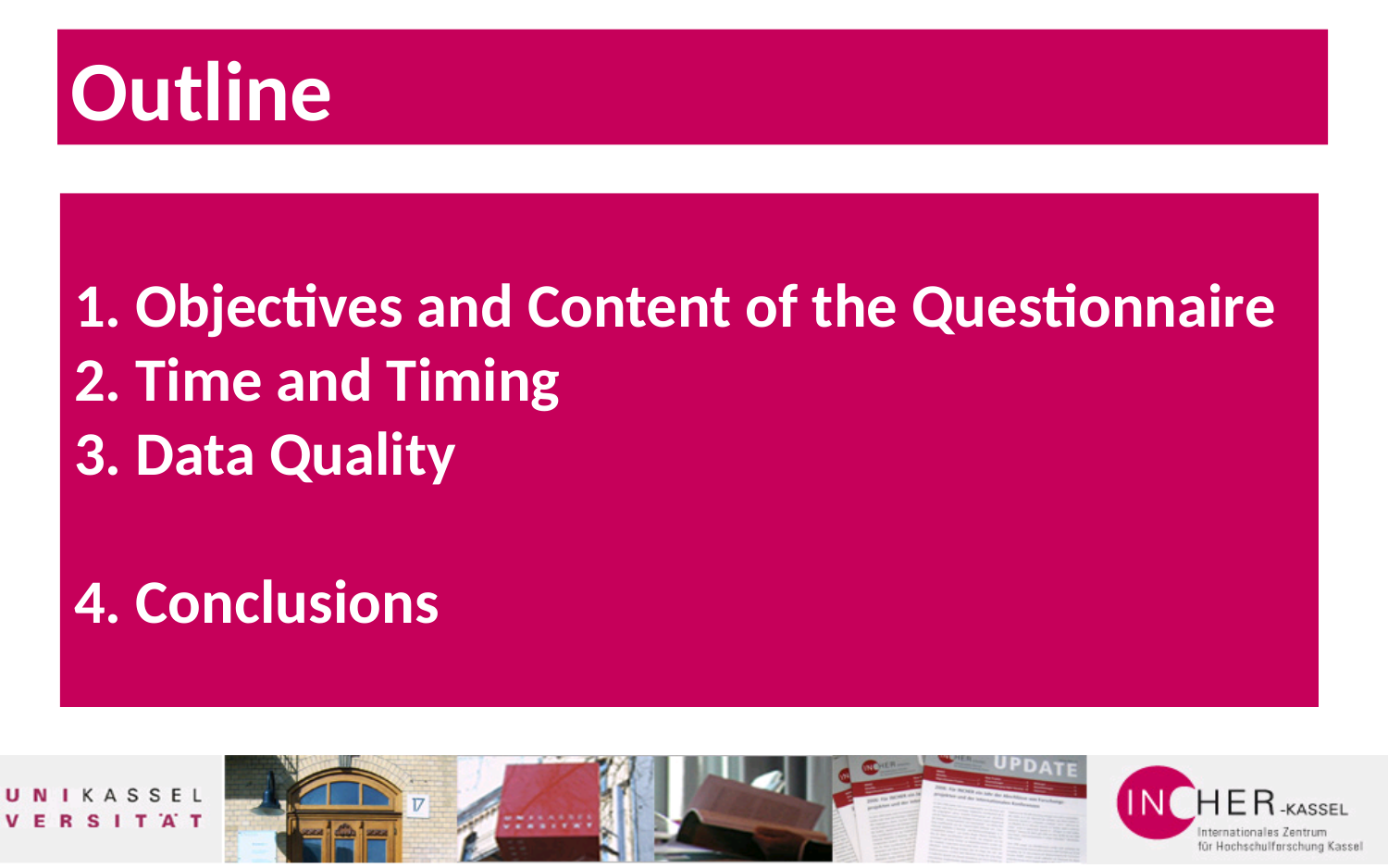

Outline
# 1. Objectives and Content of the Questionnaire 2. Time and Timing 3. Data Quality 4. Conclusions